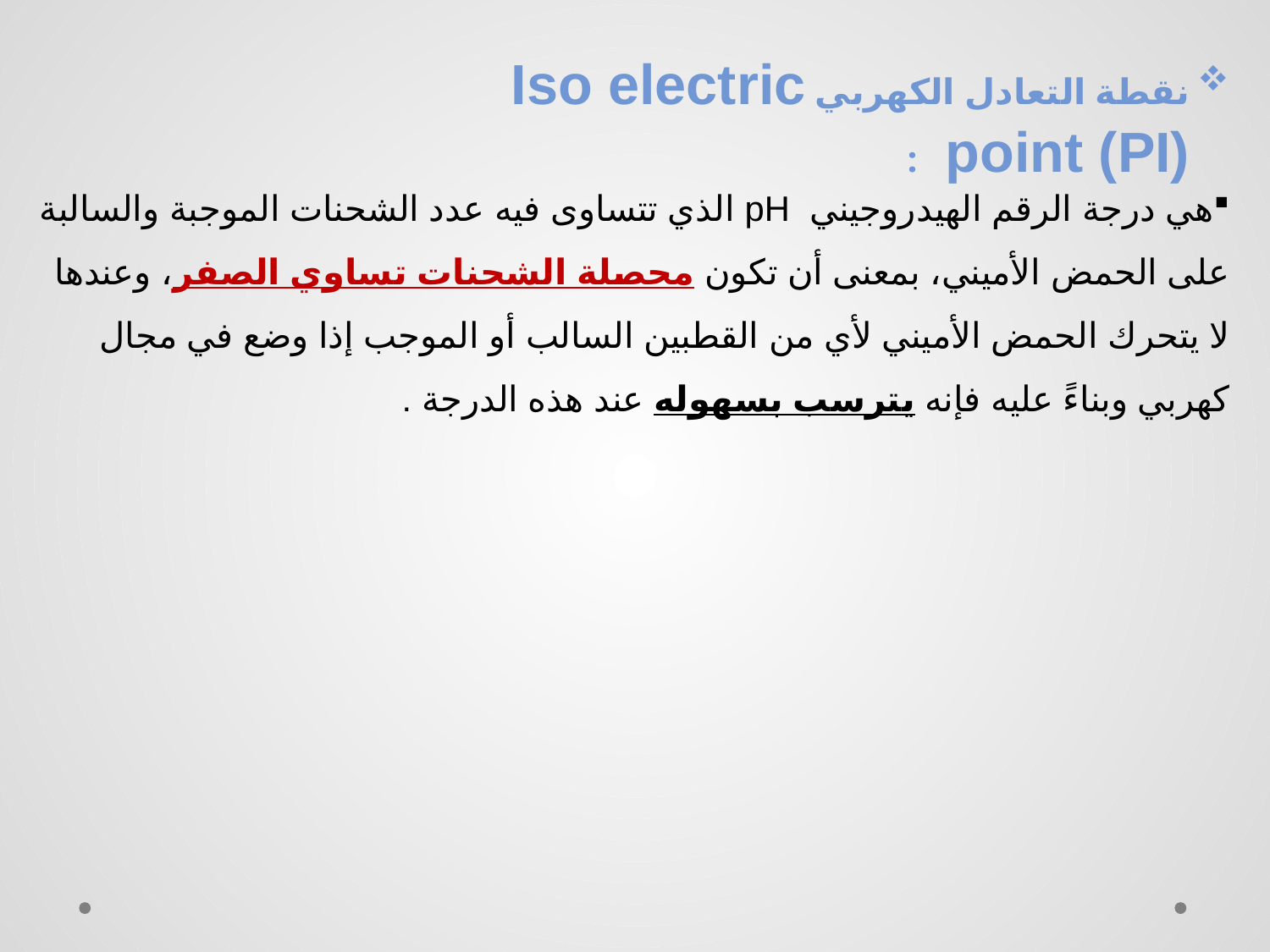

نقطة التعادل الكھربي Iso electric point (PI)   :
هي درجة الرقم الهيدروجيني  pH الذي تتساوى فيه عدد الشحنات الموجبة والسالبة على الحمض الأميني، بمعنى أن تكون محصلة الشحنات تساوي الصفر، وعندھا لا يتحرك الحمض الأميني لأي من القطبين السالب أو الموجب إذا وضع في مجال كھربي وبناءً عليه فإنه يترسب بسھوله عند ھذه الدرجة .